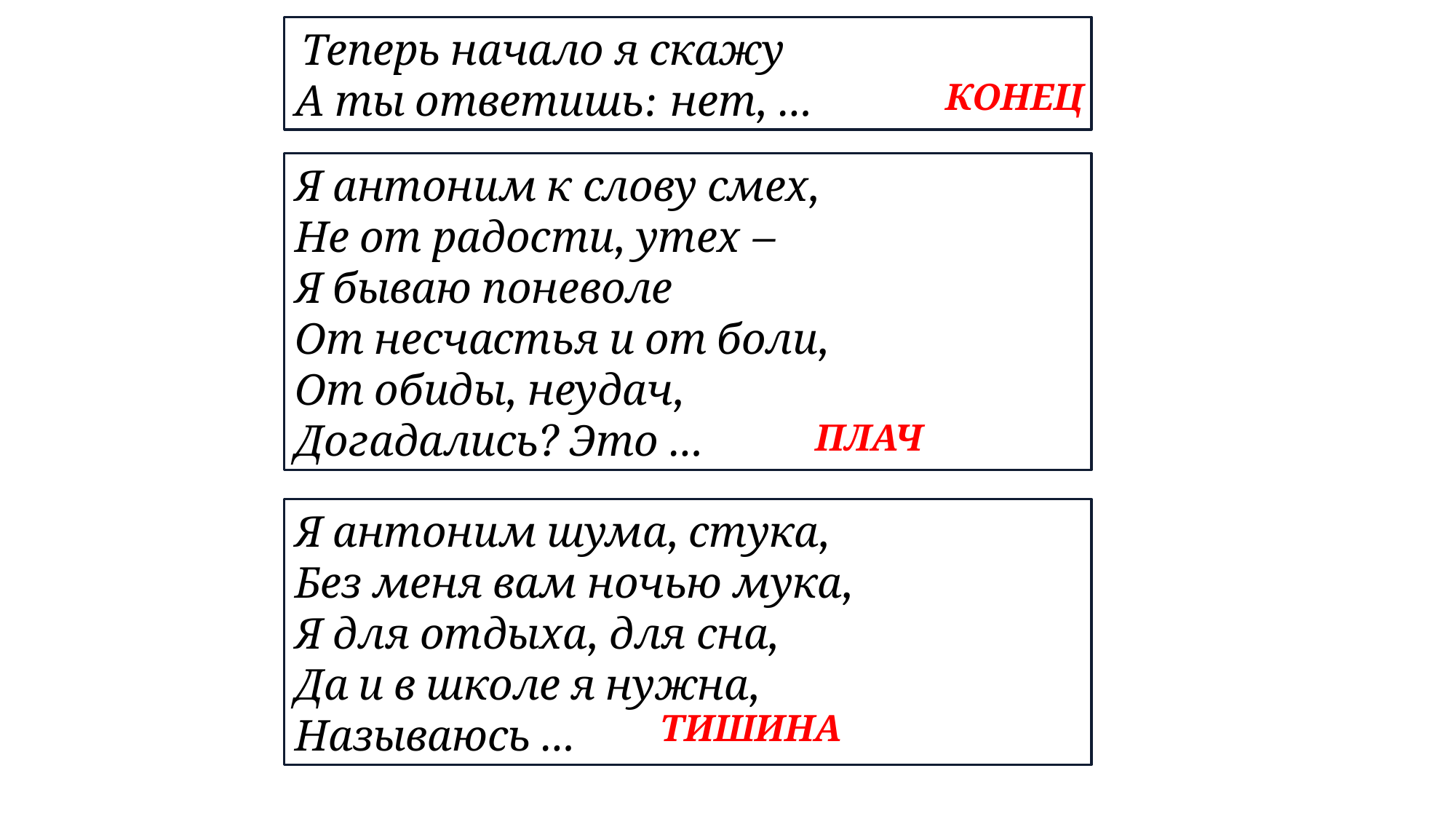

Теперь начало я скажу
А ты ответишь: нет, …
КОНЕЦ
Я антоним к слову смех,
Не от радости, утех –
Я бываю поневоле
От несчастья и от боли,
От обиды, неудач,
Догадались? Это …
ПЛАЧ
Я антоним шума, стука,
Без меня вам ночью мука,
Я для отдыха, для сна,
Да и в школе я нужна,
Называюсь …
ТИШИНА